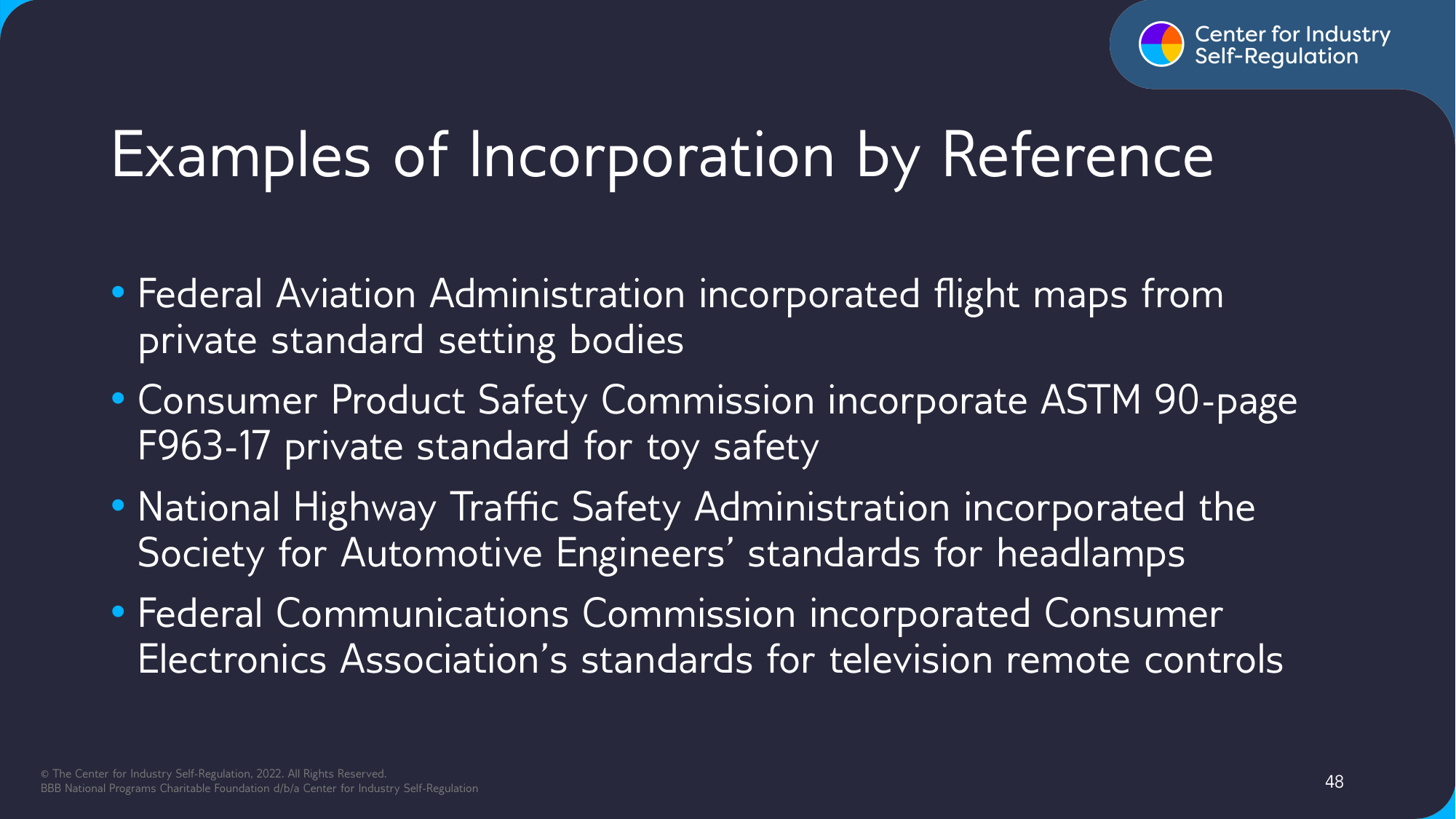

# Examples of Incorporation by Reference
Federal Aviation Administration incorporated flight maps from private standard setting bodies​
Consumer Product Safety Commission incorporate ASTM 90-page F963-17 private standard for toy safety​
National Highway Traffic Safety Administration incorporated the Society for Automotive Engineers’ standards for headlamps ​
Federal Communications Commission incorporated Consumer Electronics Association’s standards for television remote controls​
48